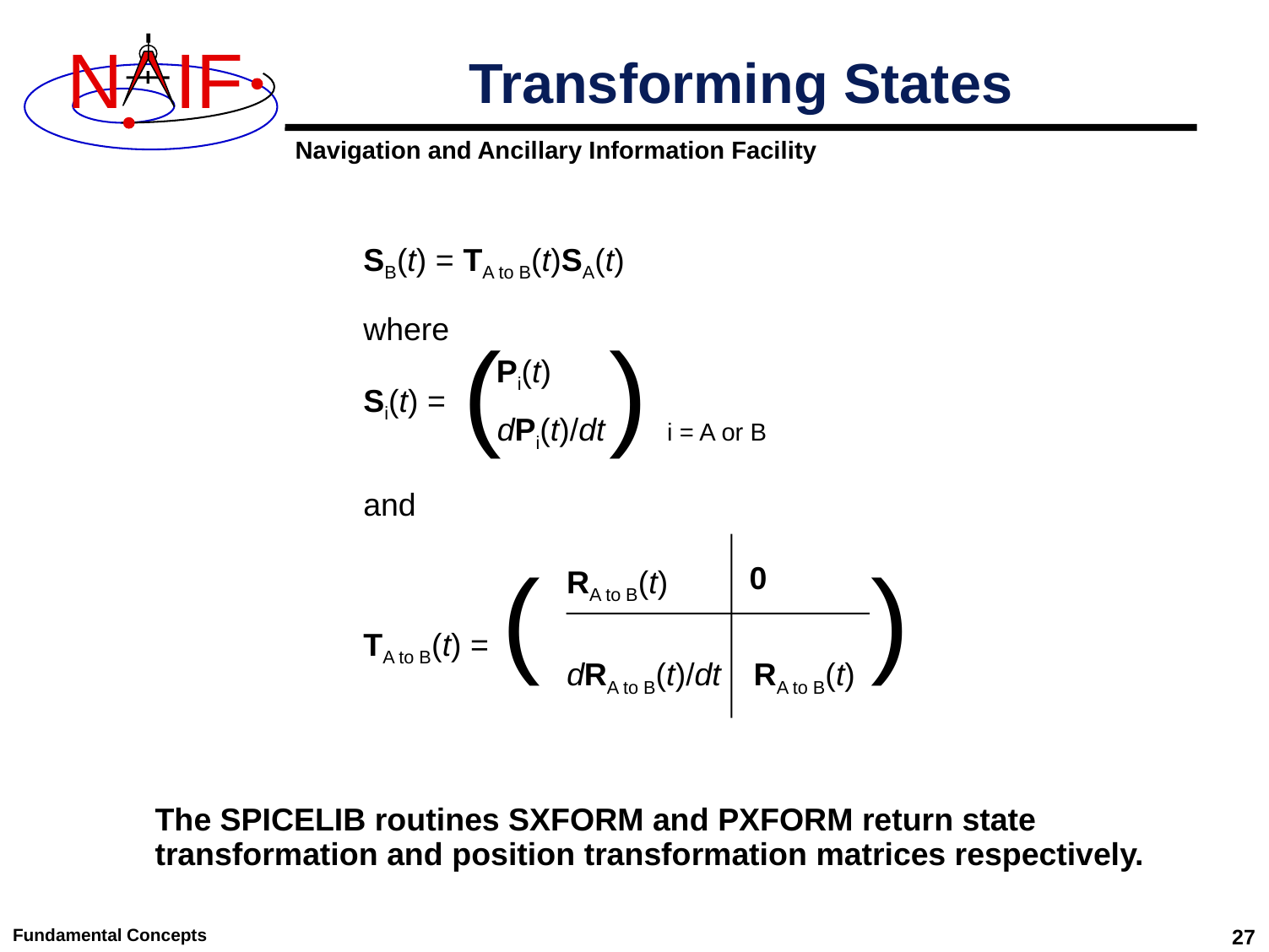

# Transforming States
SB(t) = TA to B(t)SA(t)

where

Si(t) =

and

TA to B(t) =
(
)
Pi(t)
dPi(t)/dt       i = A or B

(
)
RA to B(t)
dRA to B(t)/dt
0
RA to B(t)

The SPICELIB routines SXFORM and PXFORM return state transformation and position transformation matrices respectively.
Fundamental Concepts
27